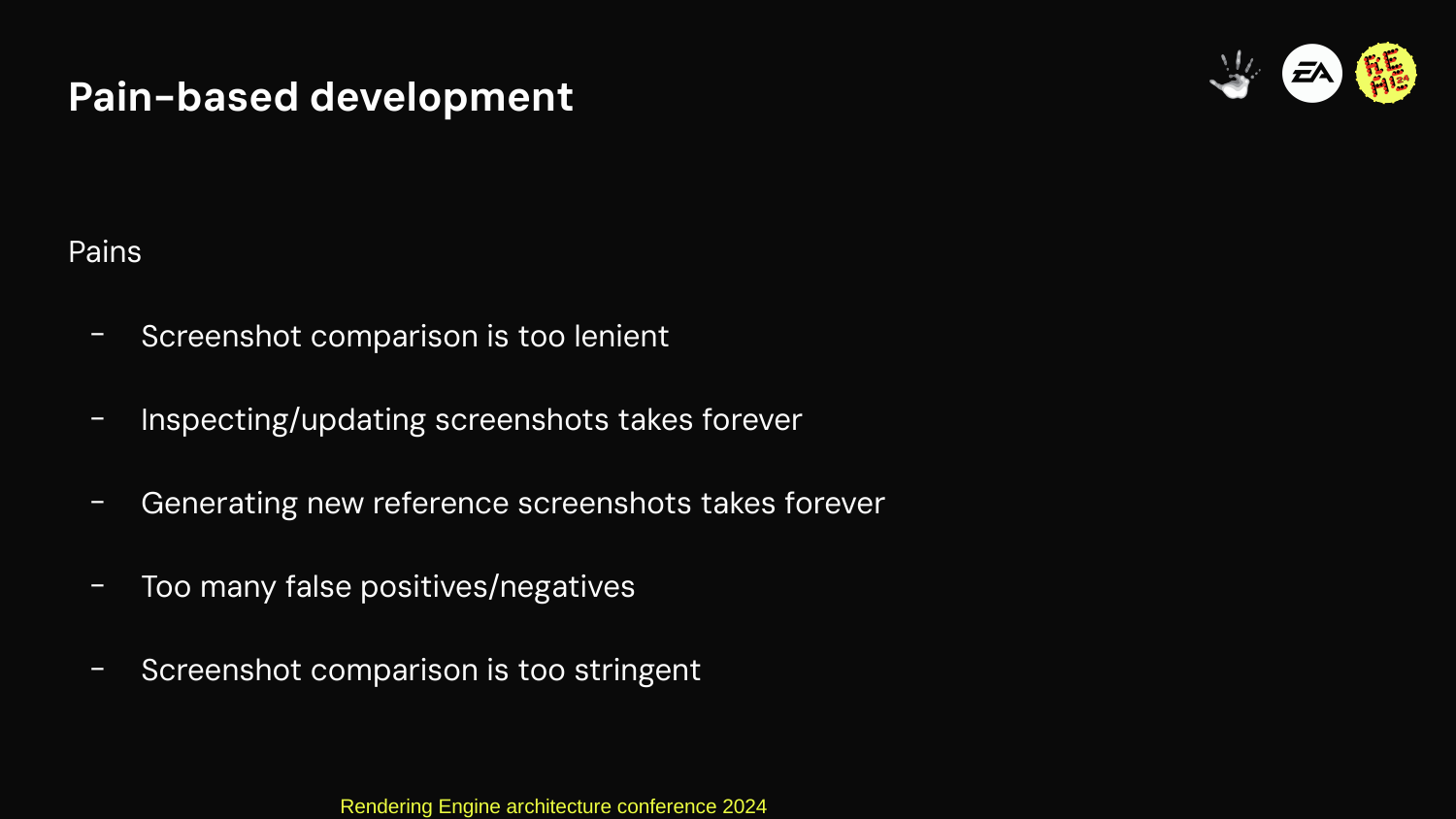

# Pain-based development
Pains

Screenshot comparison is too lenient

Inspecting/updating screenshots takes forever

Generating new reference screenshots takes forever

Too many false positives/negatives

Screenshot comparison is too stringent